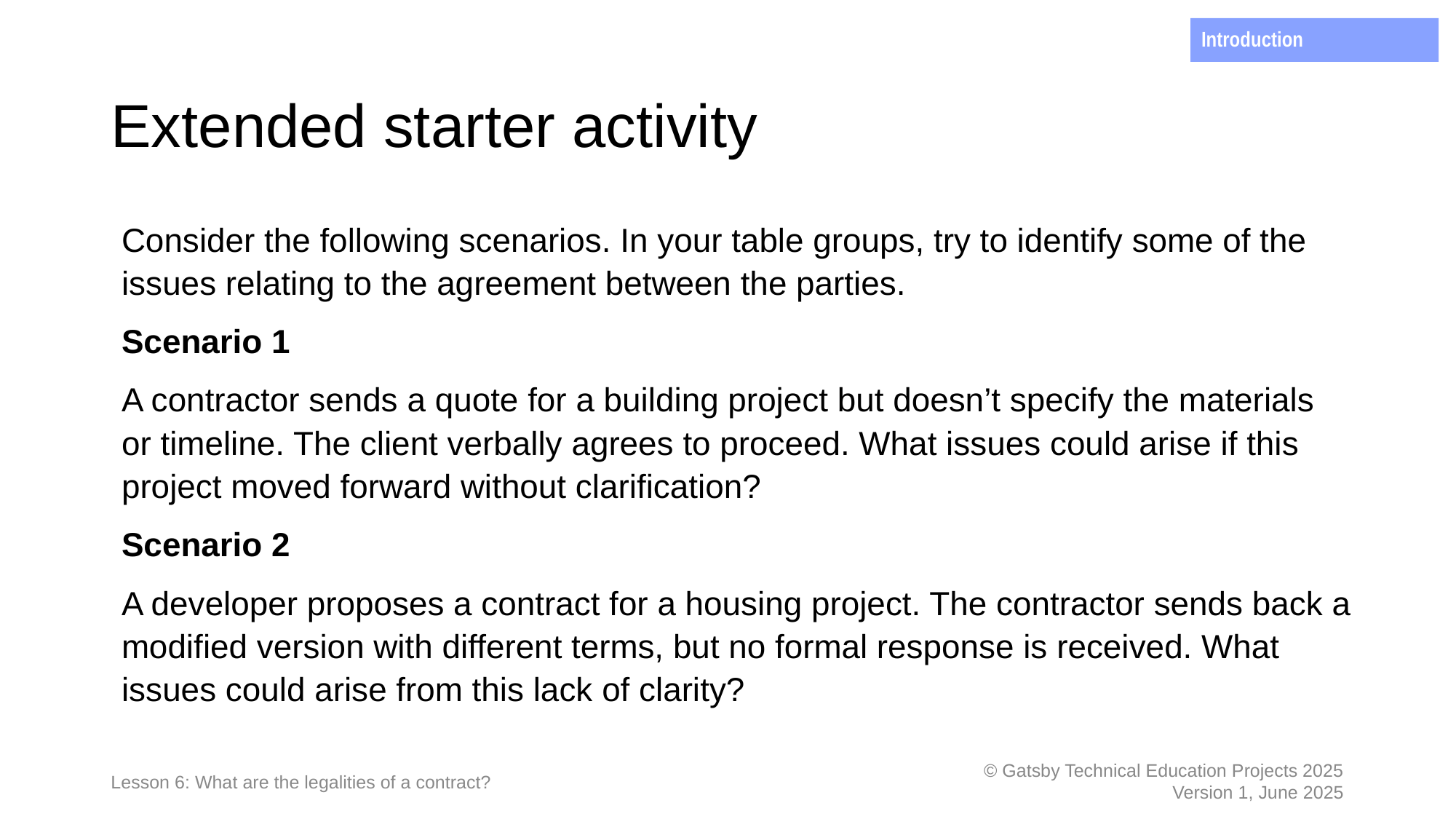

Introduction
# Extended starter activity
Consider the following scenarios. In your table groups, try to identify some of the issues relating to the agreement between the parties.
Scenario 1
A contractor sends a quote for a building project but doesn’t specify the materials or timeline. The client verbally agrees to proceed. What issues could arise if this project moved forward without clarification?
Scenario 2
A developer proposes a contract for a housing project. The contractor sends back a modified version with different terms, but no formal response is received. What issues could arise from this lack of clarity?

Lesson 6: What are the legalities of a contract?